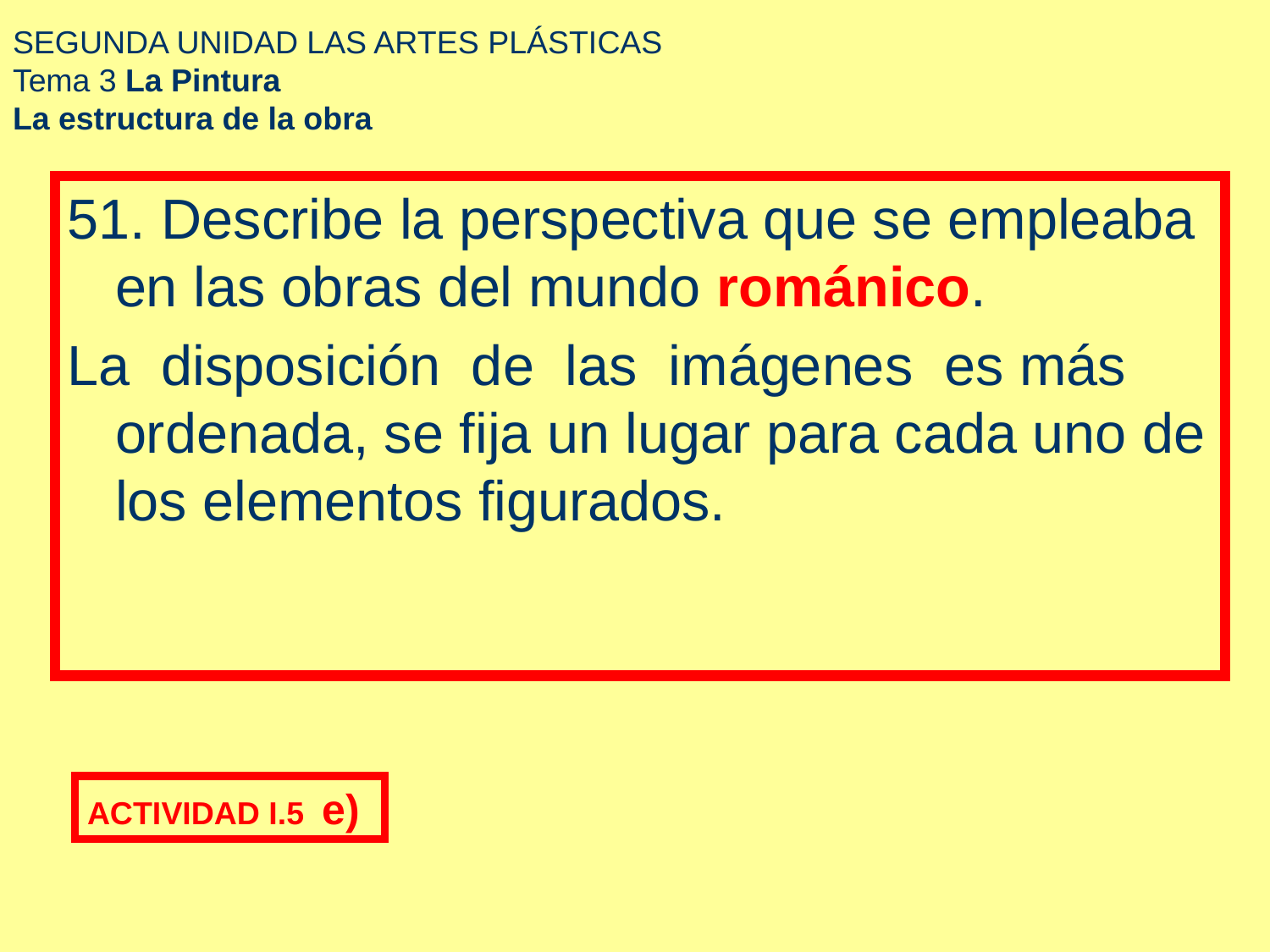

# SEGUNDA UNIDAD LAS ARTES PLÁSTICAS Tema 3 La Pintura La estructura de la obra
51. Describe la perspectiva que se empleaba en las obras del mundo románico.
La  disposición  de  las  imágenes  es más ordenada, se fija un lugar para cada uno de los elementos figurados.
ACTIVIDAD I.5  e)